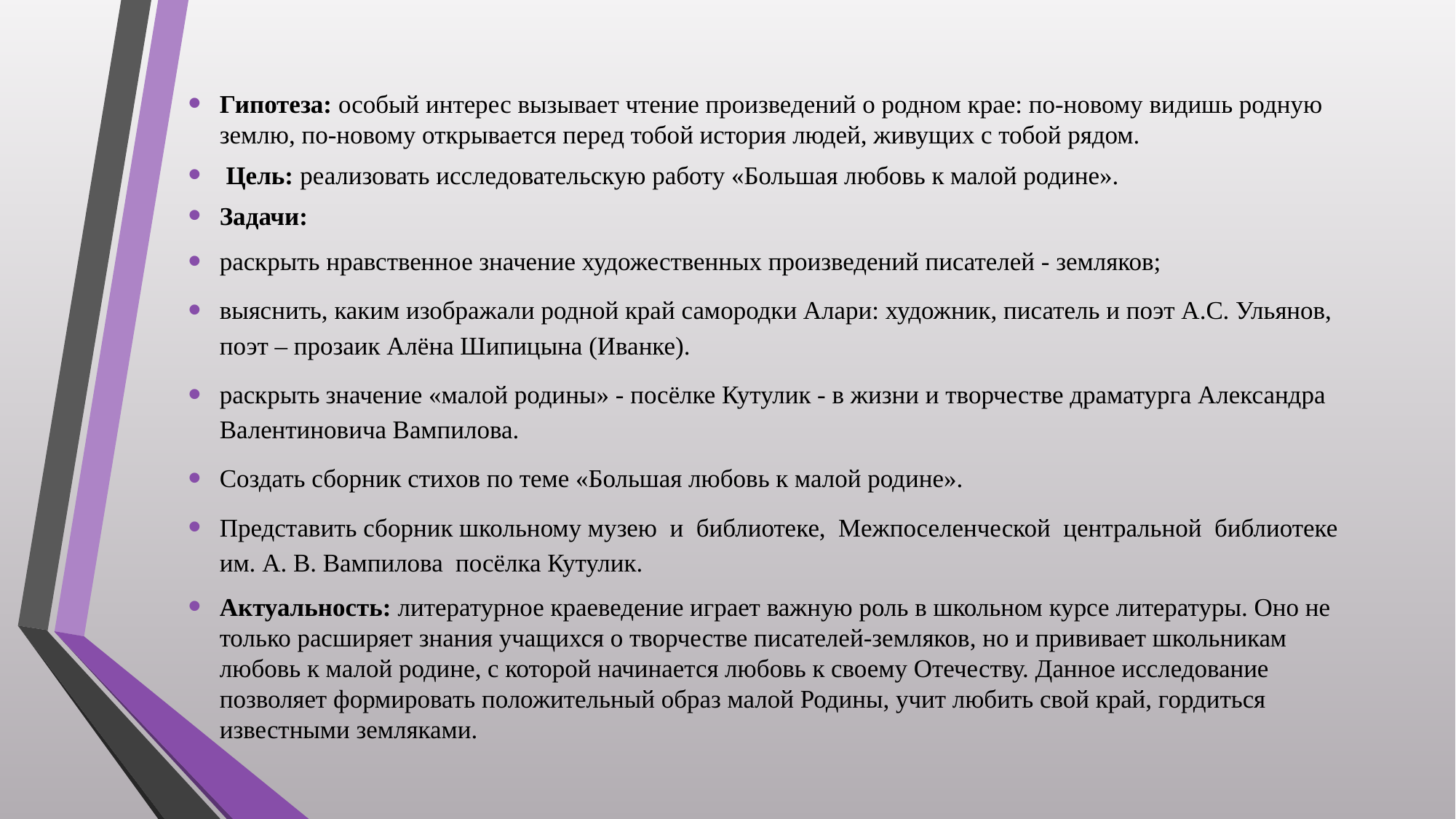

Гипотеза: особый интерес вызывает чтение произведений о родном крае: по-новому видишь родную землю, по-новому открывается перед тобой история людей, живущих с тобой рядом.
 Цель: реализовать исследовательскую работу «Большая любовь к малой родине».
Задачи:
раскрыть нравственное значение художественных произведений писателей - земляков;
выяснить, каким изображали родной край самородки Алари: художник, писатель и поэт А.С. Ульянов, поэт – прозаик Алёна Шипицына (Иванке).
раскрыть значение «малой родины» - посёлке Кутулик - в жизни и творчестве драматурга Александра Валентиновича Вампилова.
Создать сборник стихов по теме «Большая любовь к малой родине».
Представить сборник школьному музею  и  библиотеке,  Межпоселенческой  центральной  библиотеке  им. А. В. Вампилова  посёлка Кутулик.
Актуальность: литературное краеведение играет важную роль в школьном курсе литературы. Оно не только расширяет знания учащихся о творчестве писателей-земляков, но и прививает школьникам любовь к малой родине, с которой начинается любовь к своему Отечеству. Данное исследование позволяет формировать положительный образ малой Родины, учит любить свой край, гордиться известными земляками.

#